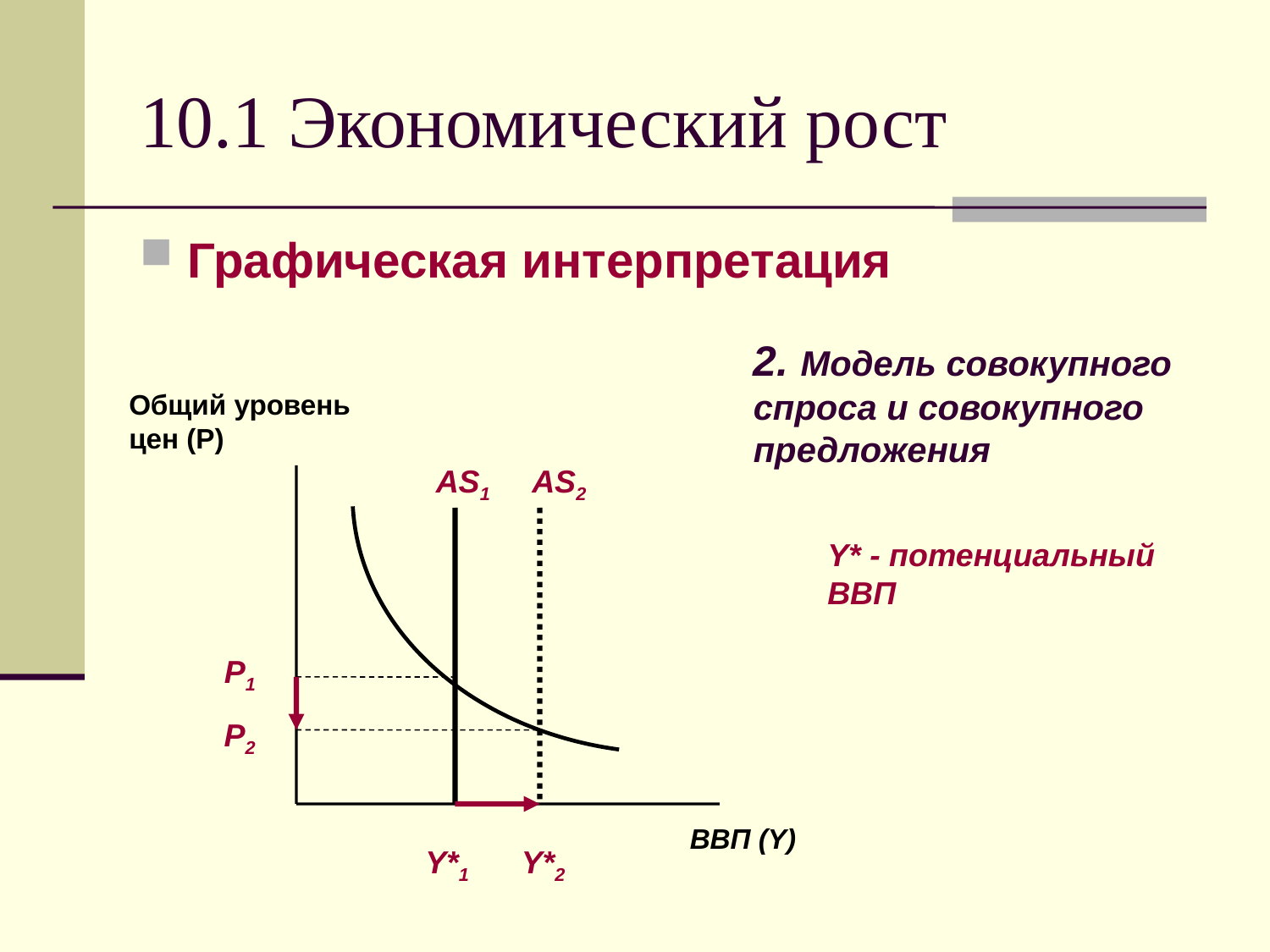

# 10.1 Экономический рост
Графическая интерпретация
2. Модель совокупного спроса и совокупного предложения
Общий уровень цен (Р)
AS1
AS2

P1

P2

ВВП (Y)
Y*1
Y*2
Y* - потенциальный ВВП